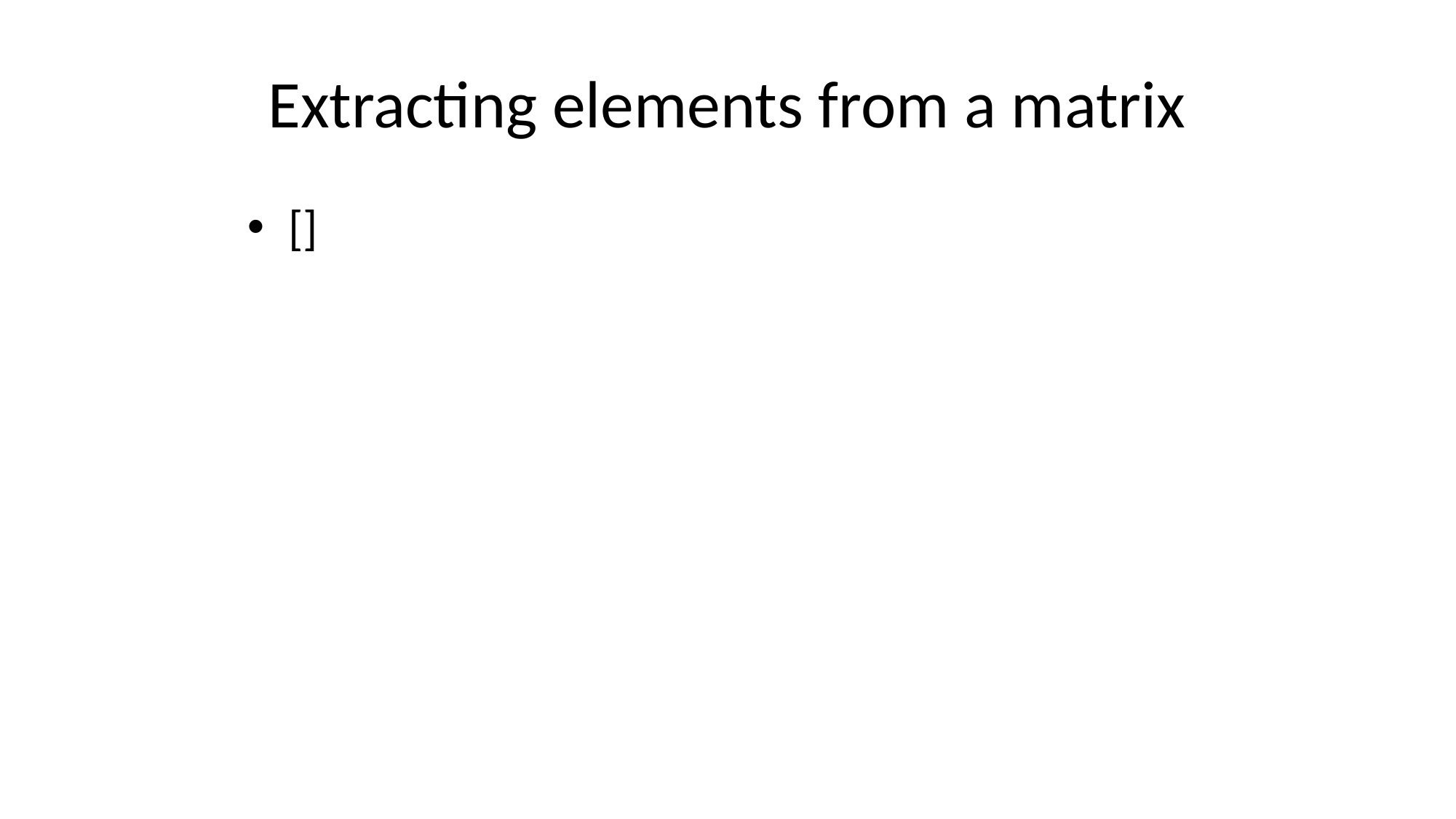

# Extracting elements from a matrix
[]